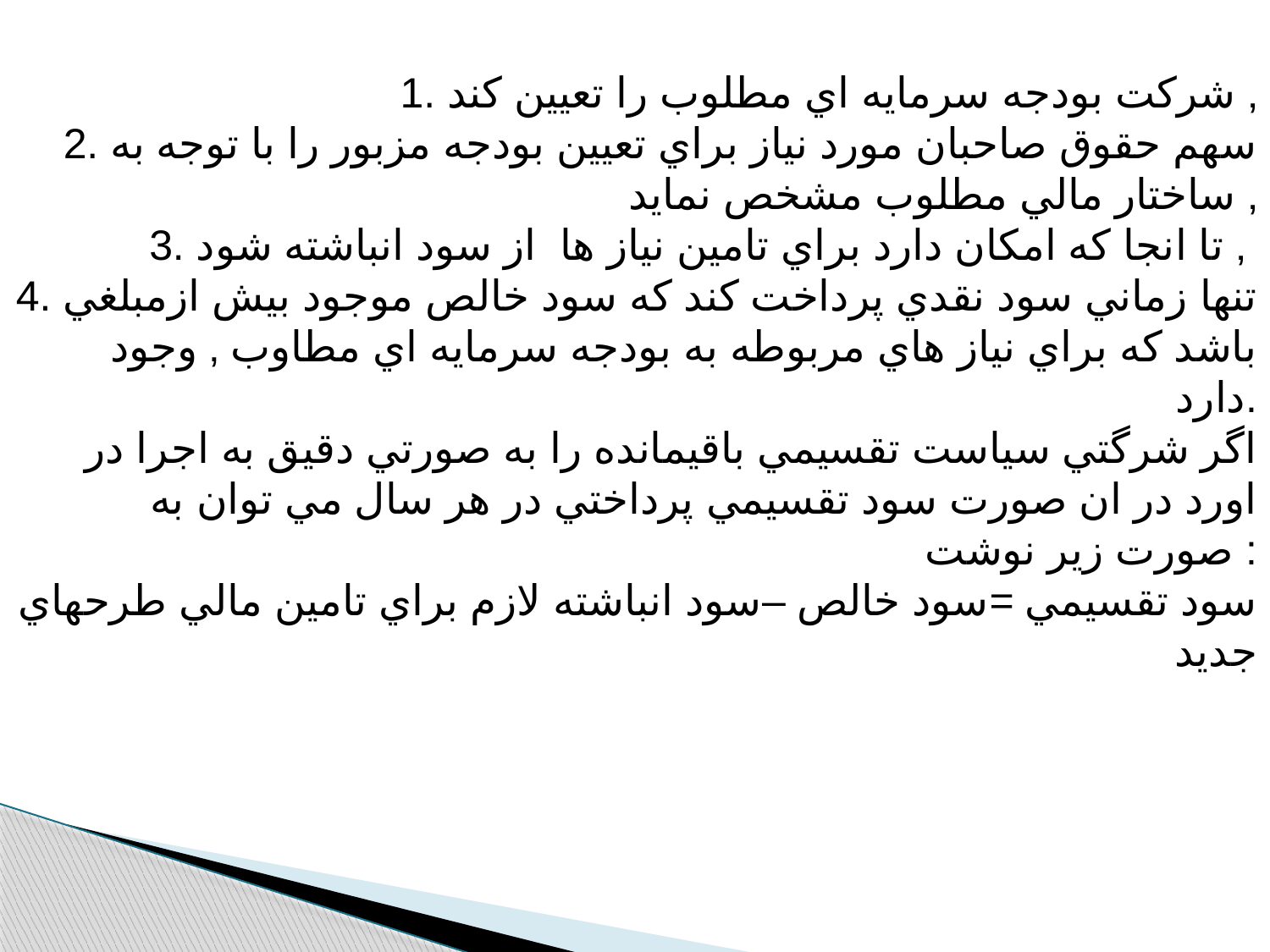

1. شركت بودجه سرمايه اي مطلوب را تعيين كند ‚
2. سهم حقوق صاحبان مورد نياز براي تعيين بودجه مزبور را با توجه به ساختار مالي مطلوب مشخص نمايد ‚
3. تا انجا كه امكان دارد براي تامين نياز ها  از سود انباشته شود ‚
4. تنها زماني سود نقدي پرداخت كند كه سود خالص موجود بيش ازمبلغي باشد كه براي نياز هاي مربوطه به بودجه سرمايه اي مطاوب ‚ وجود دارد.
اگر شرگتي سياست تقسيمي باقيمانده را به صورتي دقيق به اجرا در اورد در ان صورت سود تقسيمي پرداختي در هر سال مي توان به صورت زير نوشت :
سود تقسيمي =سود خالص –سود انباشته لازم براي تامين مالي طرحهاي جديد